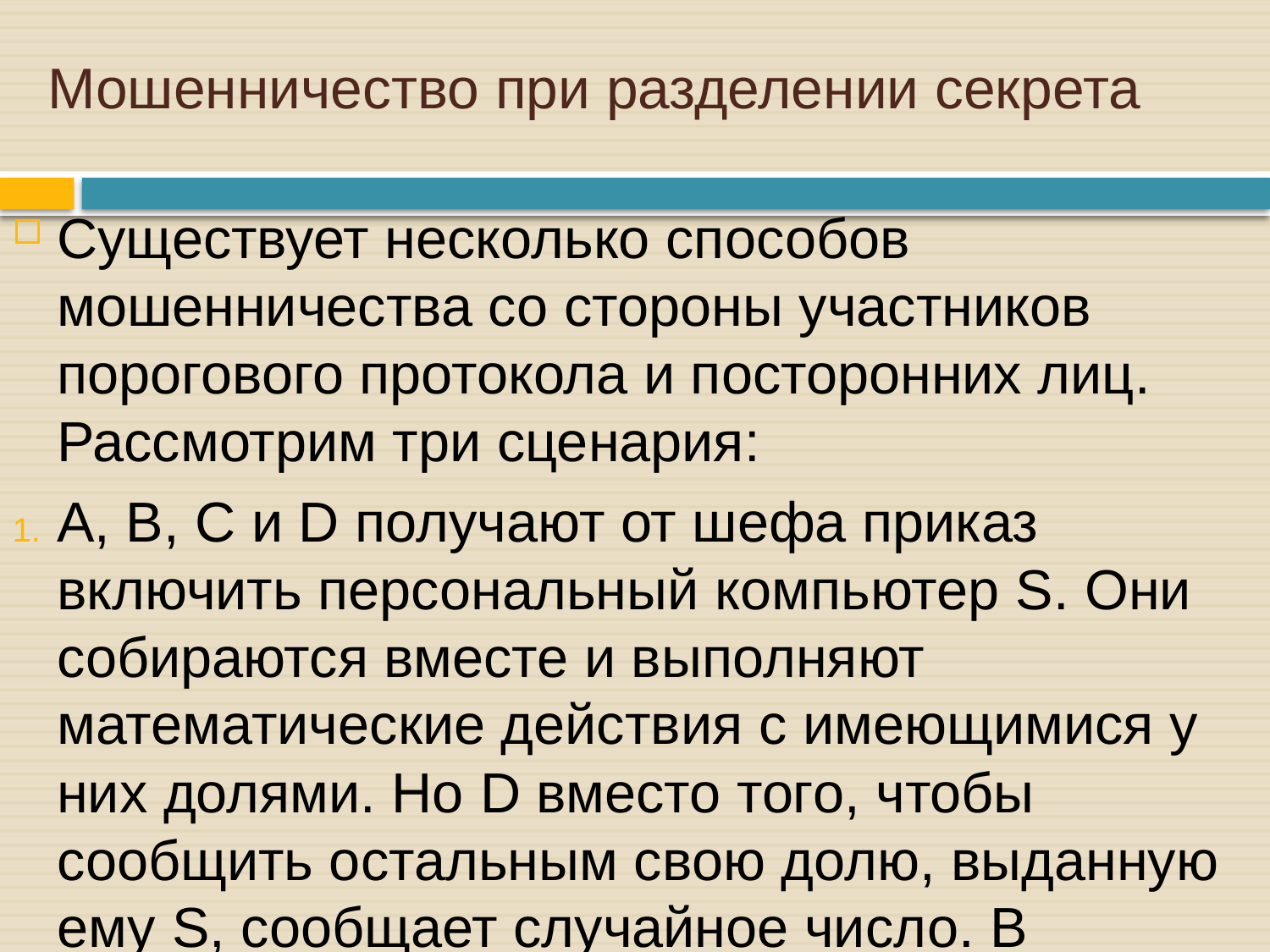

# Мошенничество при разделении секрета
Существует несколько способов мошенничества со стороны участников порогового протокола и посторонних лиц. Рассмотрим три сценария:
A, B, C и D получают от шефа приказ включить персональный компьютер S. Они собираются вместе и выполняют математические действия с имеющимися у них долями. Но D вместо того, чтобы сообщить остальным свою долю, выданную ему S, сообщает случайное число. В результате компьютер S не включается, и никто не может объяснить причину этого.